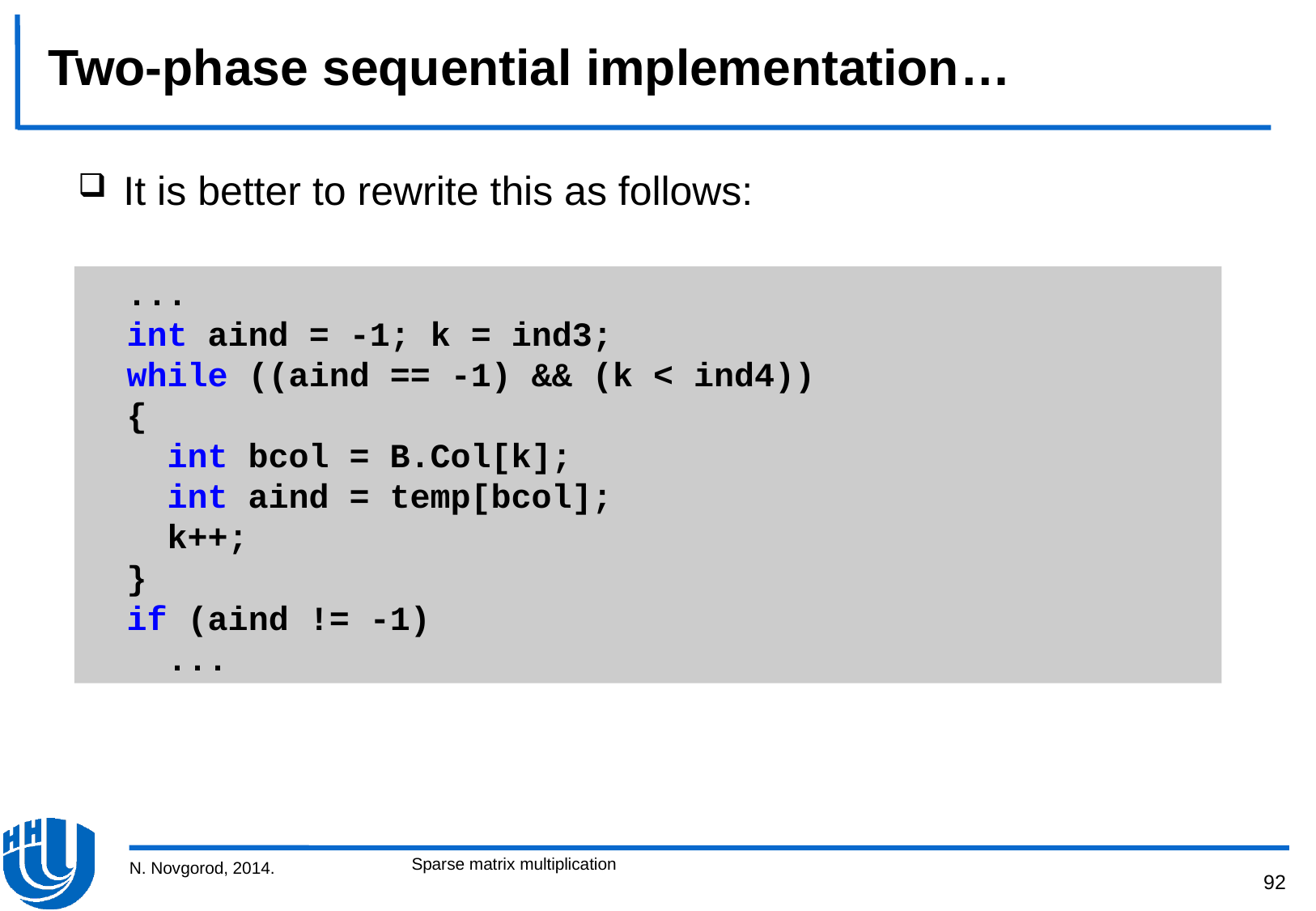

# Two-phase sequential implementation…
It is better to rewrite this as follows:
  ...
  int aind = -1; k = ind3;
  while ((aind == -1) && (k < ind4))
  {
    int bcol = B.Col[k];
    int aind = temp[bcol];
    k++;
  }
  if (aind != -1)
    ...
Sparse matrix multiplication
N. Novgorod, 2014.
92